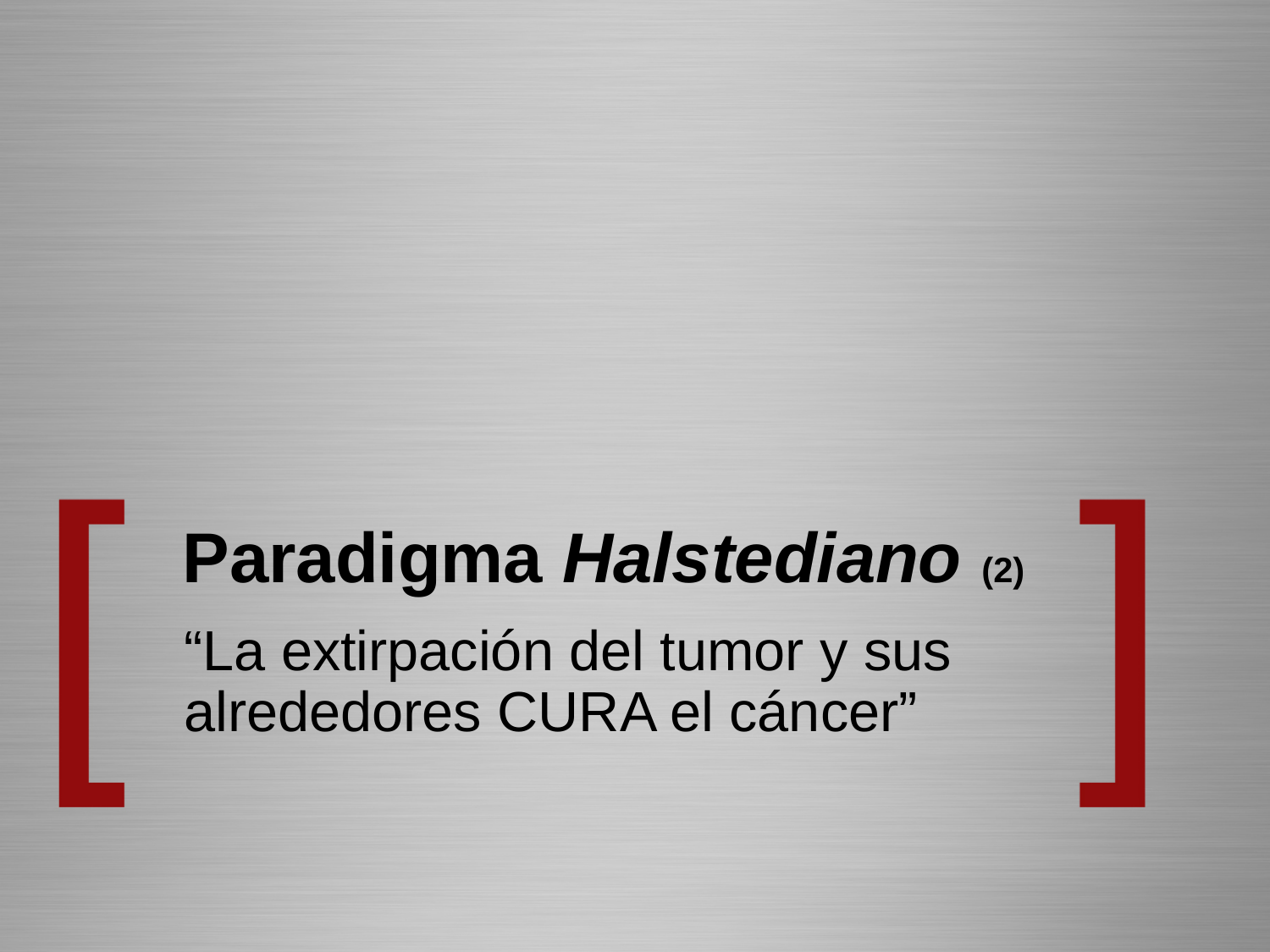

# Paradigma Halstediano (2)
“La extirpación del tumor y sus alrededores CURA el cáncer”